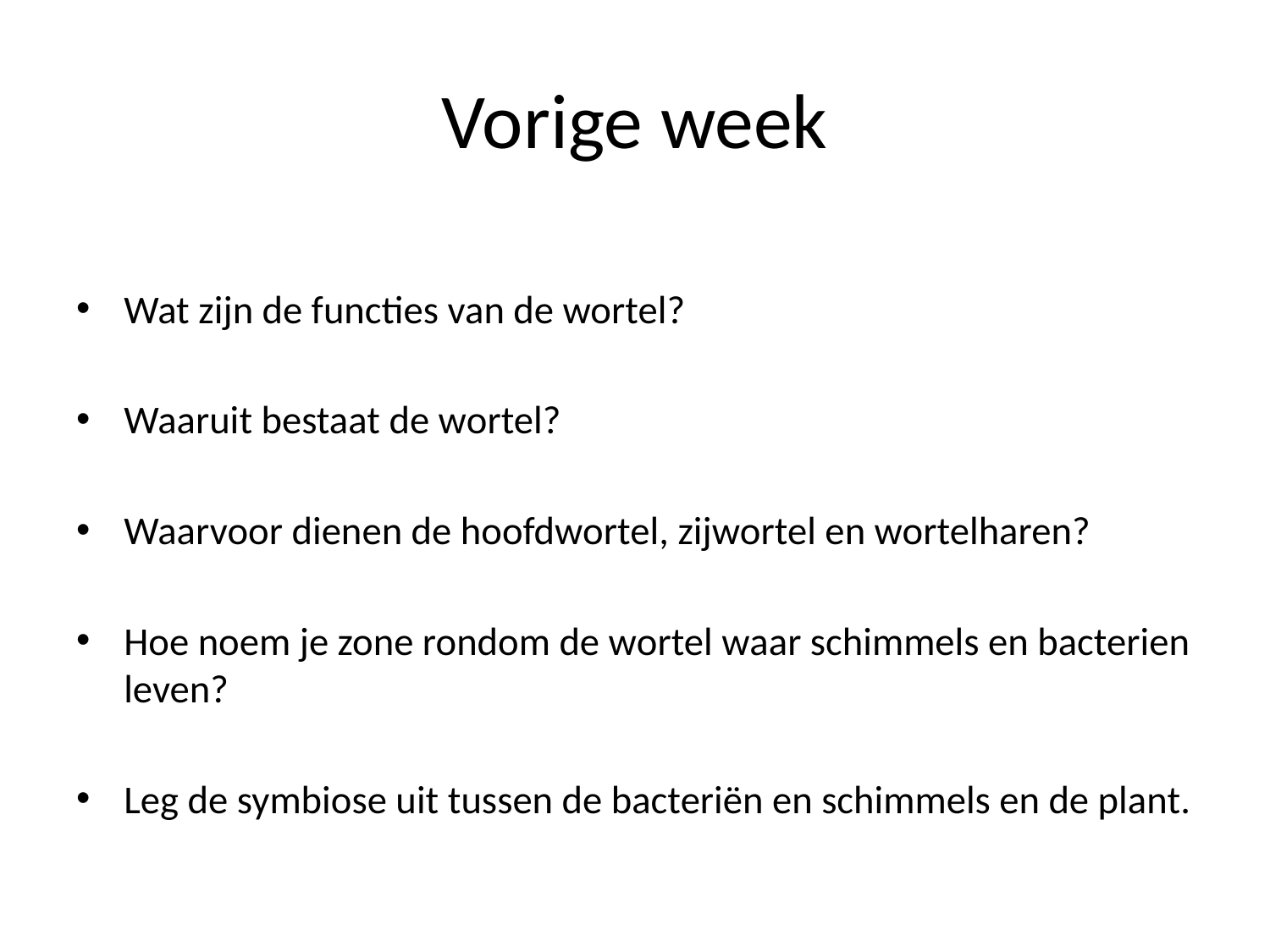

# Vorige week

Wat zijn de functies van de wortel?

Waaruit bestaat de wortel?

Waarvoor dienen de hoofdwortel, zijwortel en wortelharen?

Hoe noem je zone rondom de wortel waar schimmels en bacterien leven?

Leg de symbiose uit tussen de bacteriën en schimmels en de plant.